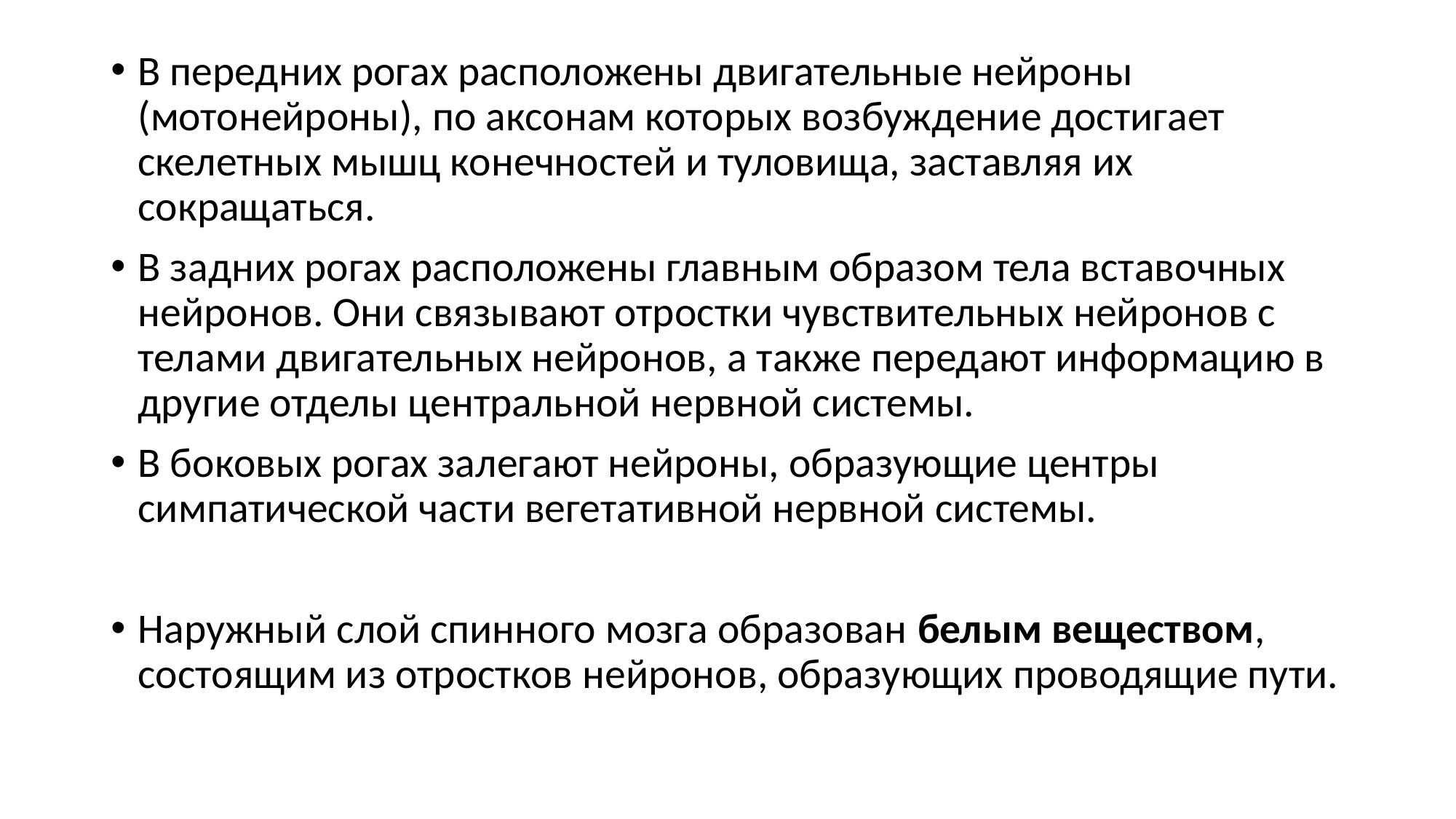

В передних рогах расположены двигательные нейроны (мотонейроны), по аксонам которых возбуждение достигает скелетных мышц конечностей и туловища, заставляя их сокращаться.
В задних рогах расположены главным образом тела вставочных нейронов. Они связывают отростки чувствительных нейронов с телами двигательных нейронов, а также передают информацию в другие отделы центральной нервной системы.
В боковых рогах залегают нейроны, образующие центры симпатической части вегетативной нервной системы.

Наружный слой спинного мозга образован белым веществом, состоящим из отростков нейронов, образующих проводящие пути.